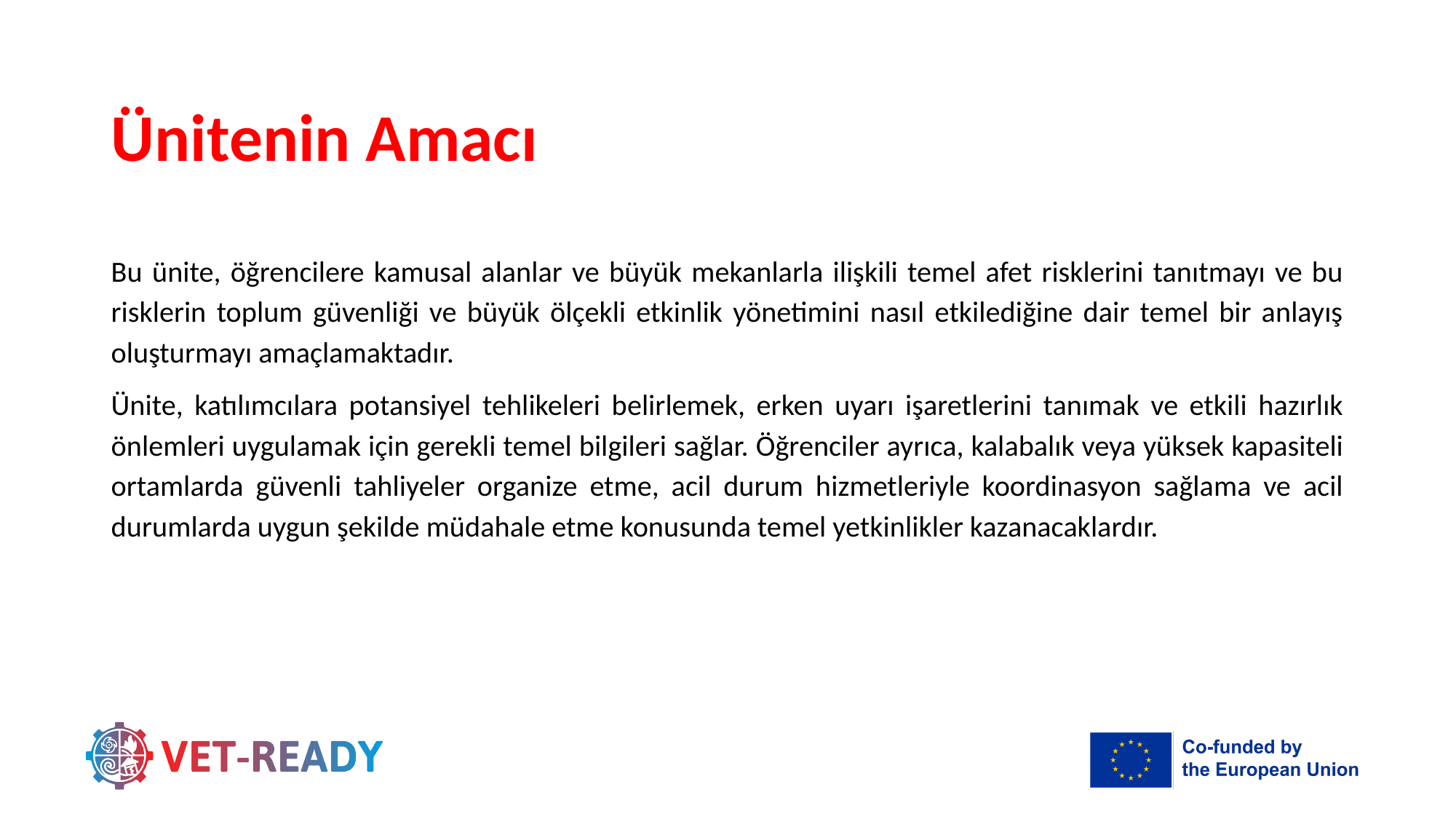

# Ünitenin Amacı
Bu ünite, öğrencilere kamusal alanlar ve büyük mekanlarla ilişkili temel afet risklerini tanıtmayı ve bu risklerin toplum güvenliği ve büyük ölçekli etkinlik yönetimini nasıl etkilediğine dair temel bir anlayış oluşturmayı amaçlamaktadır.
Ünite, katılımcılara potansiyel tehlikeleri belirlemek, erken uyarı işaretlerini tanımak ve etkili hazırlık önlemleri uygulamak için gerekli temel bilgileri sağlar. Öğrenciler ayrıca, kalabalık veya yüksek kapasiteli ortamlarda güvenli tahliyeler organize etme, acil durum hizmetleriyle koordinasyon sağlama ve acil durumlarda uygun şekilde müdahale etme konusunda temel yetkinlikler kazanacaklardır.